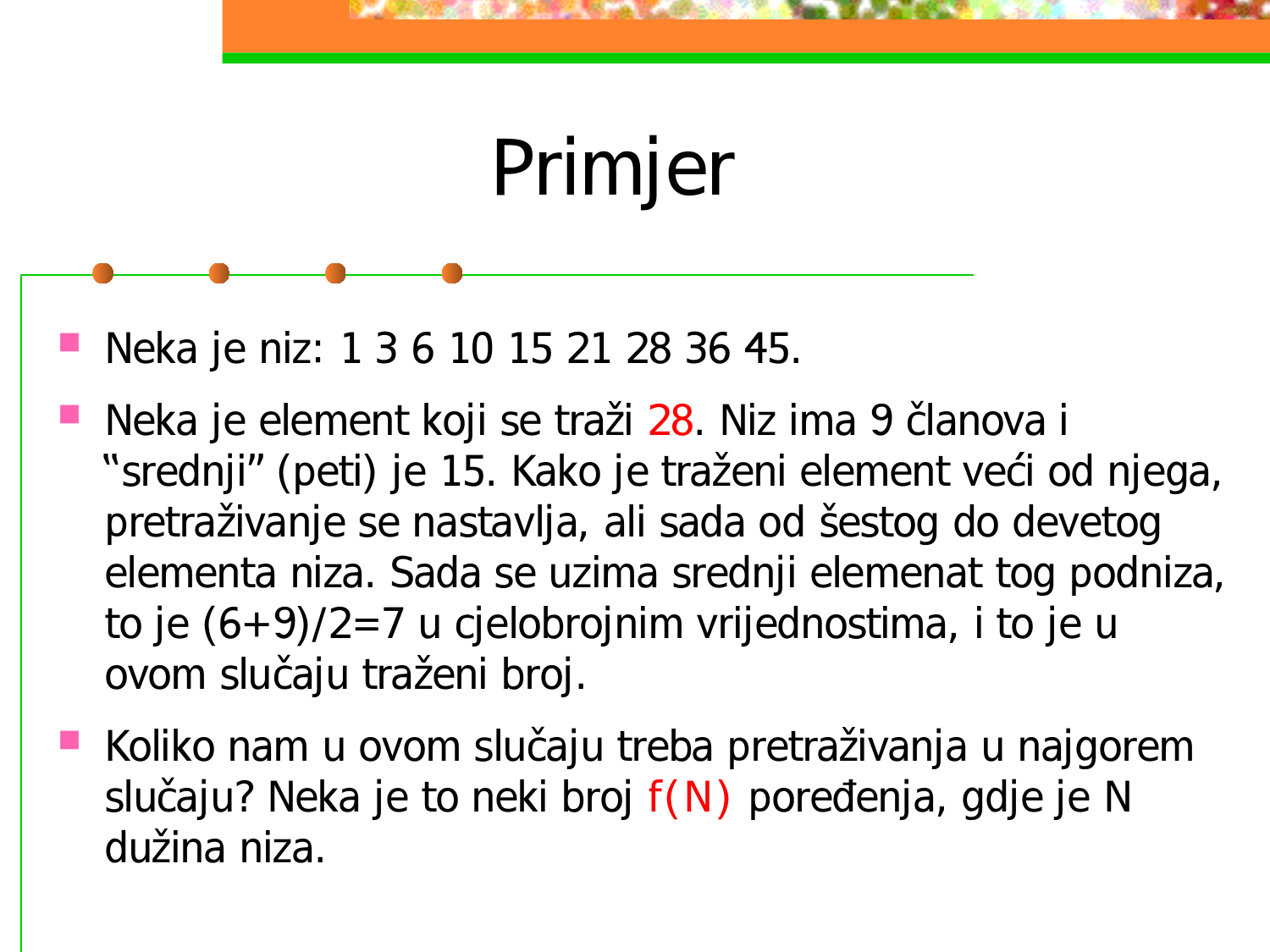

# Primjer
Neka je niz: 1 3 6 10 15 21 28 36 45.
Neka je element koji se traži 28. Niz ima 9 članova i “srednji” (peti) je 15. Kako je traženi element veći od njega, pretraživanje se nastavlja, ali sada od šestog do devetog elementa niza. Sada se uzima srednji elemenat tog podniza, to je (6+9)/2=7 u cjelobrojnim vrijednostima, i to je u ovom slučaju traženi broj.
Koliko nam u ovom slučaju treba pretraživanja u najgorem slučaju? Neka je to neki broj f(N) poređenja, gdje je N dužina niza.